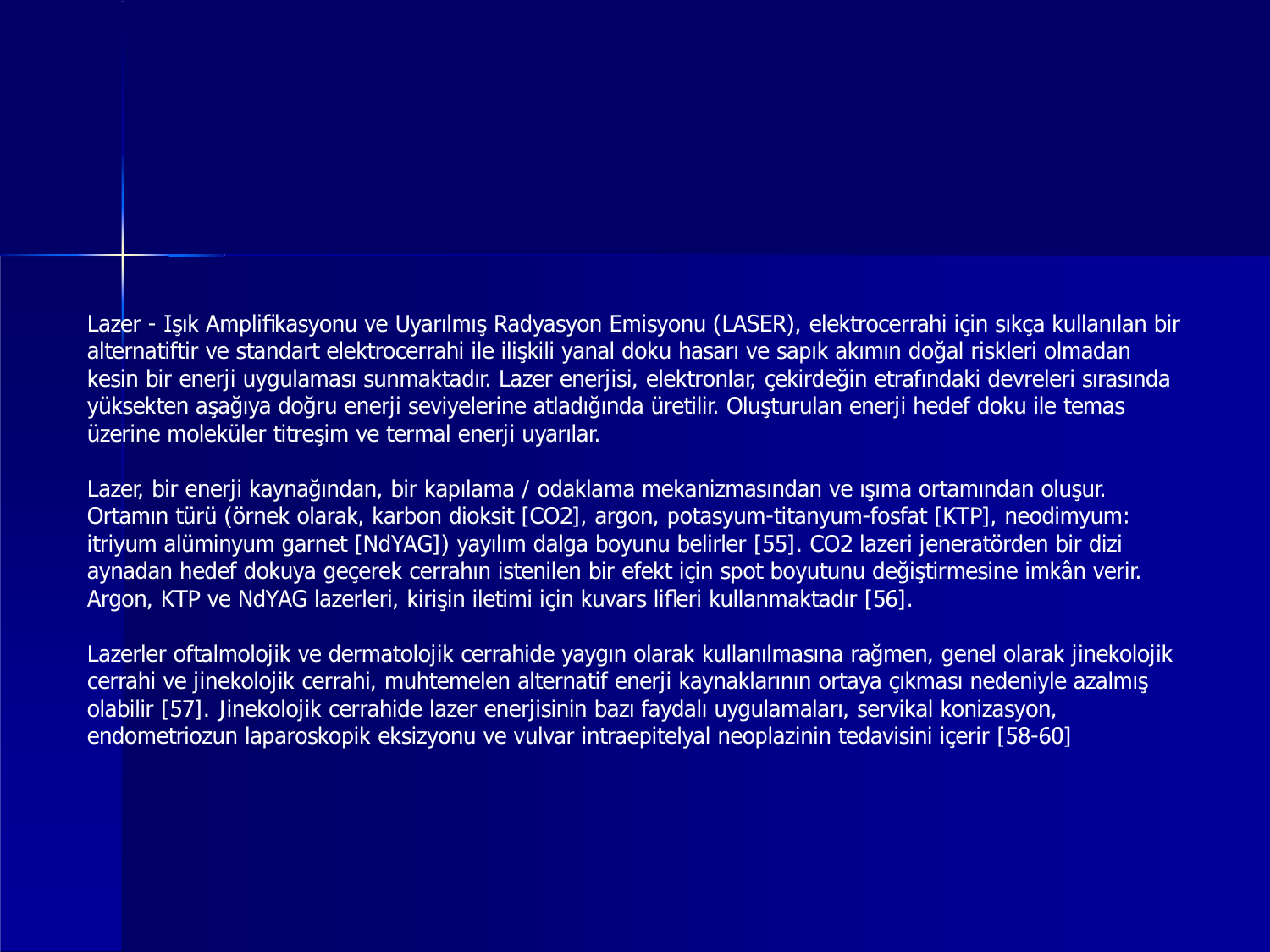

Lazer - Işık Amplifikasyonu ve Uyarılmış Radyasyon Emisyonu (LASER), elektrocerrahi için sıkça kullanılan bir alternatiftir ve standart elektrocerrahi ile ilişkili yanal doku hasarı ve sapık akımın doğal riskleri olmadan kesin bir enerji uygulaması sunmaktadır. Lazer enerjisi, elektronlar, çekirdeğin etrafındaki devreleri sırasında yüksekten aşağıya doğru enerji seviyelerine atladığında üretilir. Oluşturulan enerji hedef doku ile temas üzerine moleküler titreşim ve termal enerji uyarılar.

Lazer, bir enerji kaynağından, bir kapılama / odaklama mekanizmasından ve ışıma ortamından oluşur. Ortamın türü (örnek olarak, karbon dioksit [CO2], argon, potasyum-titanyum-fosfat [KTP], neodimyum: itriyum alüminyum garnet [NdYAG]) yayılım dalga boyunu belirler [55]. CO2 lazeri jeneratörden bir dizi aynadan hedef dokuya geçerek cerrahın istenilen bir efekt için spot boyutunu değiştirmesine imkân verir. Argon, KTP ve NdYAG lazerleri, kirişin iletimi için kuvars lifleri kullanmaktadır [56].

Lazerler oftalmolojik ve dermatolojik cerrahide yaygın olarak kullanılmasına rağmen, genel olarak jinekolojik cerrahi ve jinekolojik cerrahi, muhtemelen alternatif enerji kaynaklarının ortaya çıkması nedeniyle azalmış olabilir [57]. Jinekolojik cerrahide lazer enerjisinin bazı faydalı uygulamaları, servikal konizasyon, endometriozun laparoskopik eksizyonu ve vulvar intraepitelyal neoplazinin tedavisini içerir [58-60]